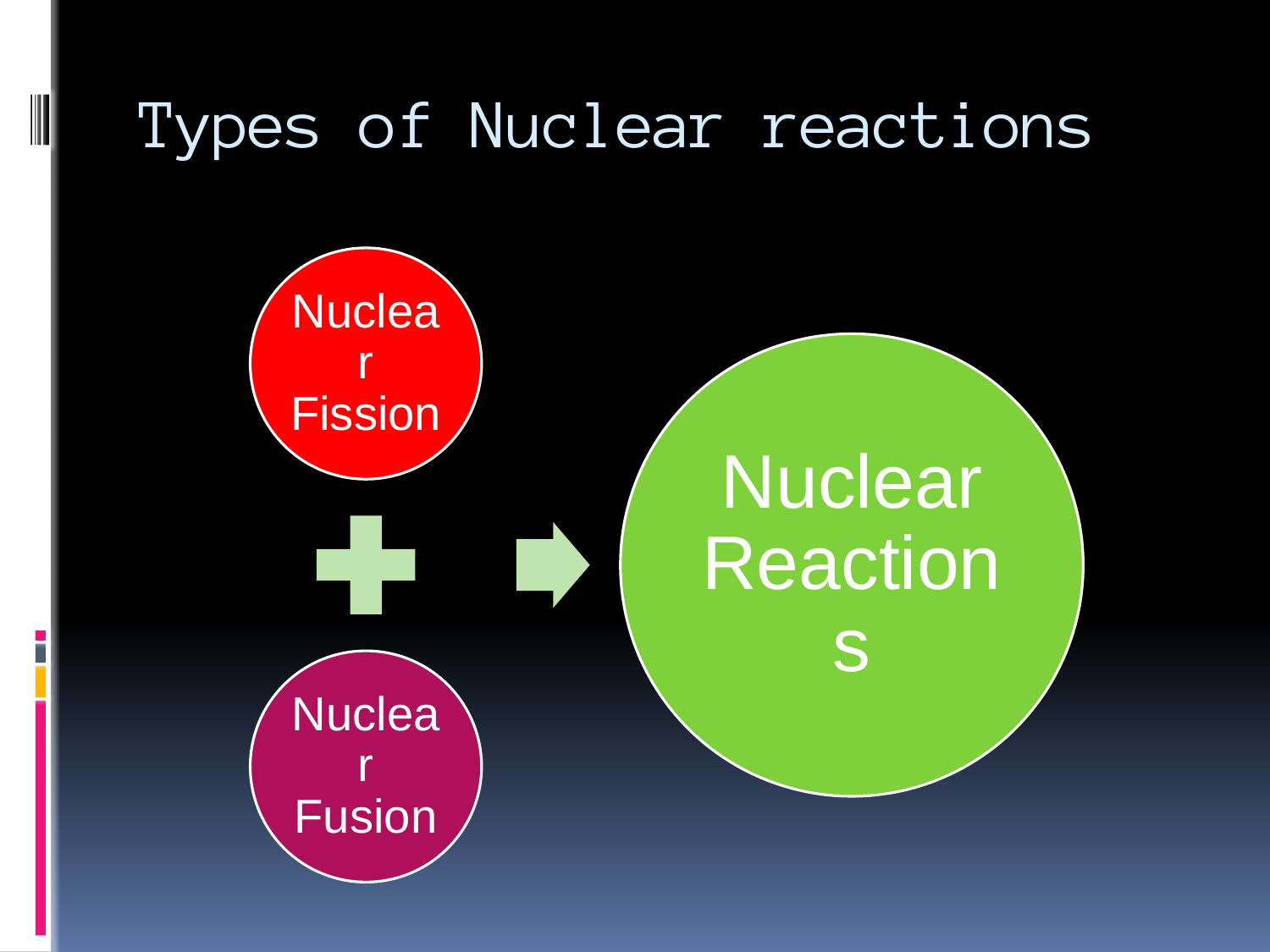

# Types of Nuclear reactions
Nuclear Fission

Nuclear Fusion

Nuclear Reactions